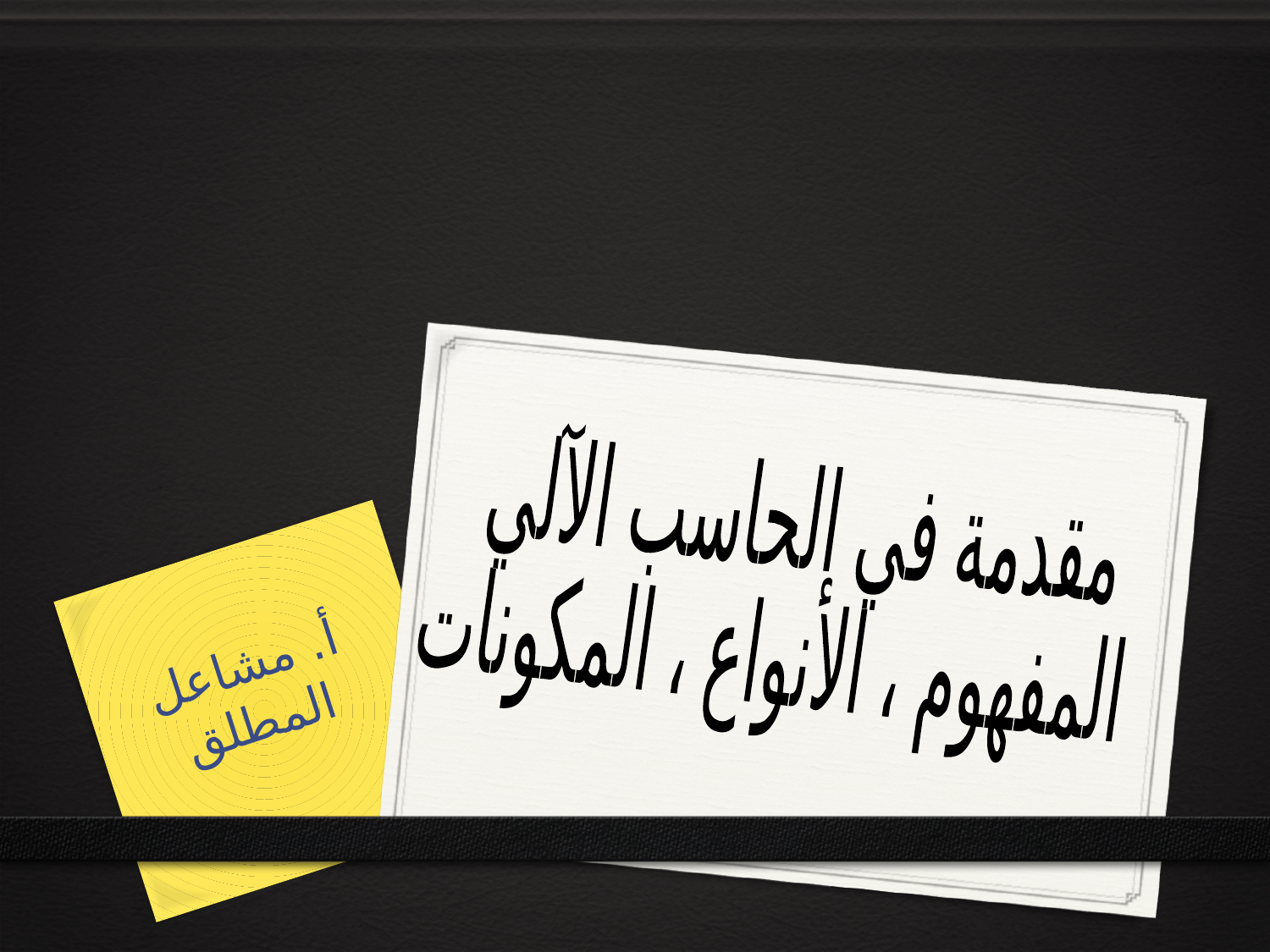

مقدمة في الحاسب الآلي
المفهوم ، الأنواع ، المكونات
أ. مشاعل المطلق